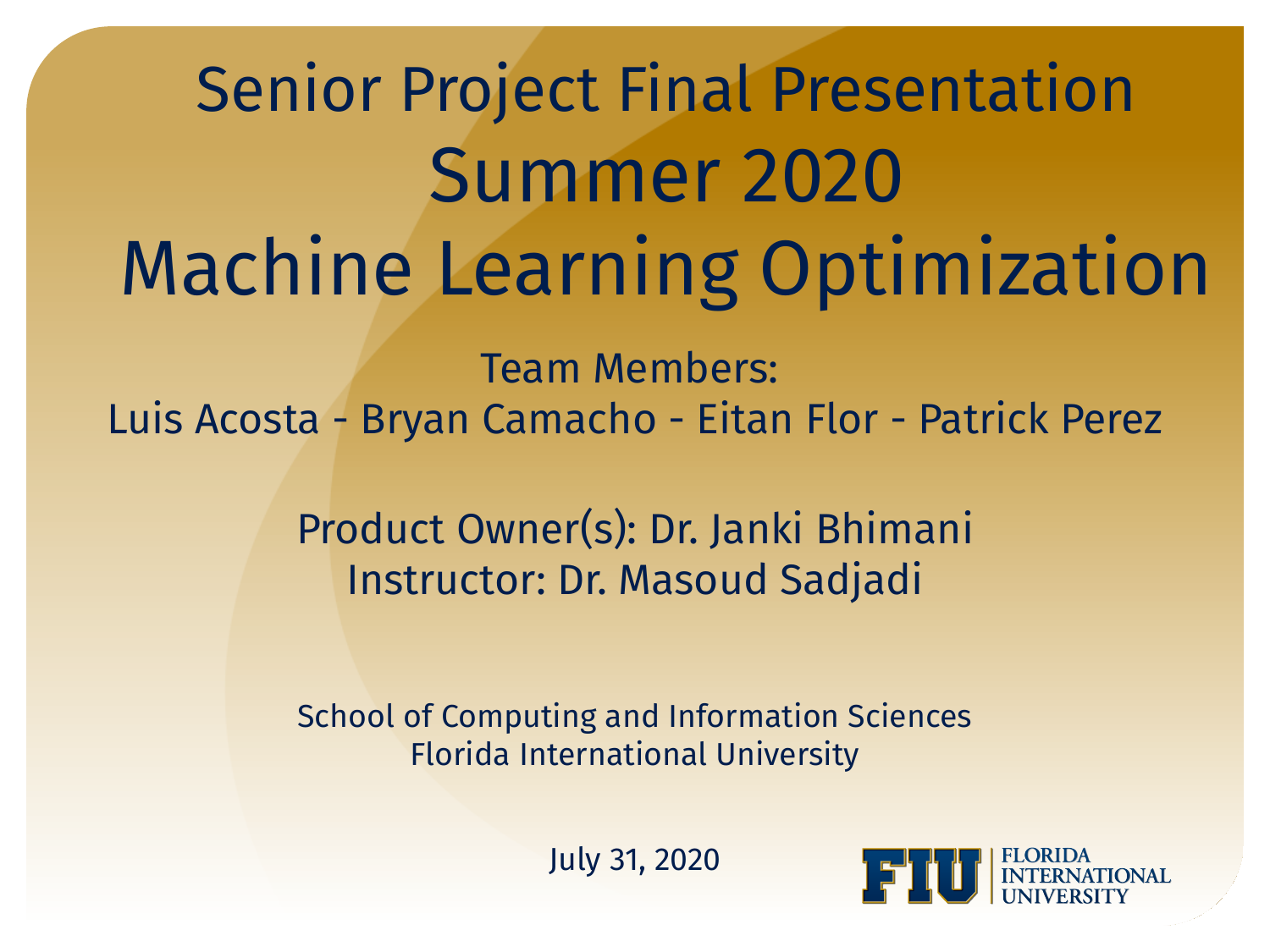

Senior Project Final Presentation
Summer 2020
Machine Learning Optimization

# Team Members: Luis Acosta - Bryan Camacho - Eitan Flor - Patrick Perez Product Owner(s): Dr. Janki Bhimani Instructor: Dr. Masoud Sadjadi School of Computing and Information Sciences Florida International University

July 31, 2020